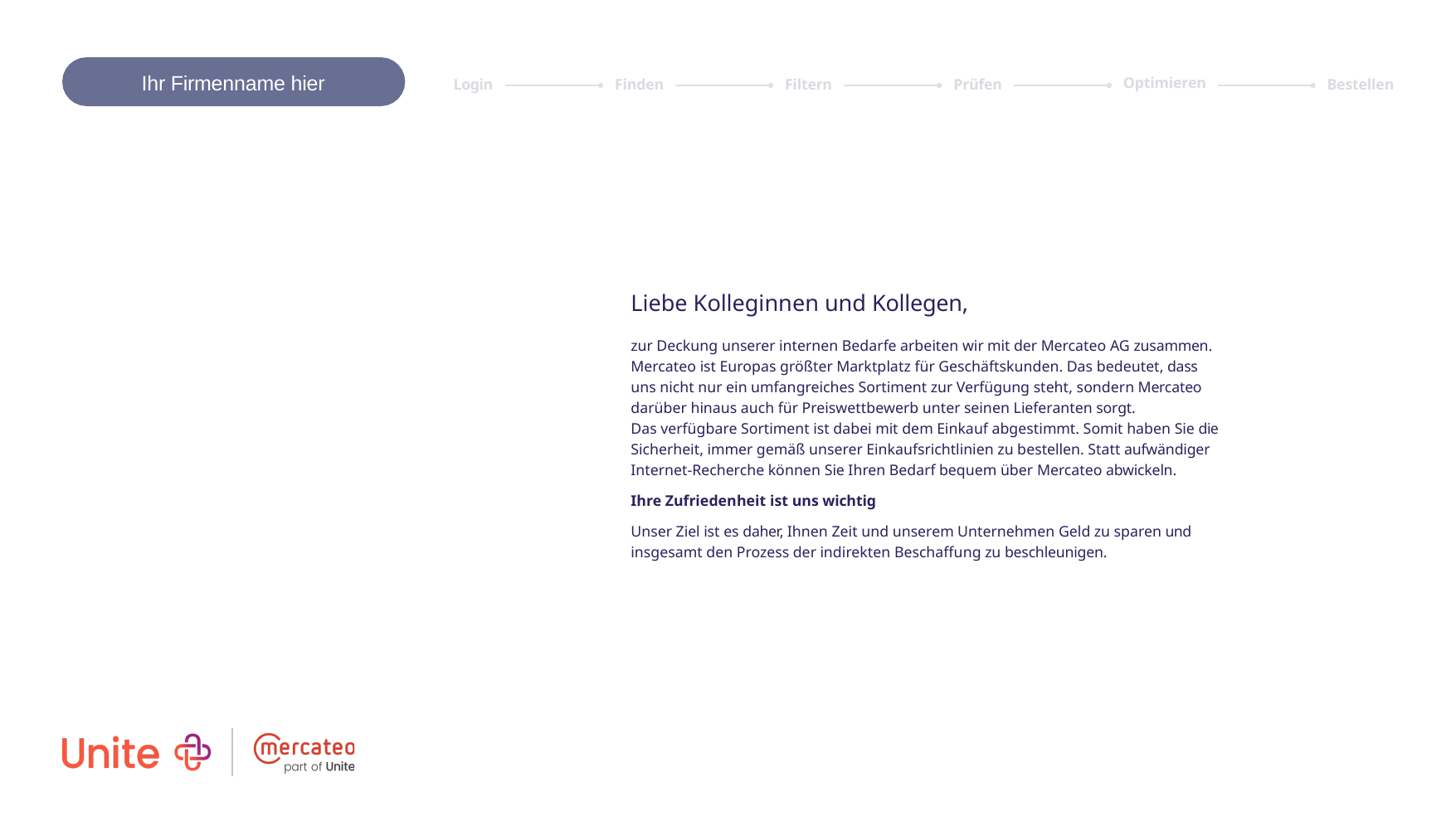

Optimieren
Login
Bestellen
Finden
Filtern
Prüfen

Liebe Kolleginnen und Kollegen,
zur Deckung unserer internen Bedarfe arbeiten wir mit der Mercateo AG zusammen. Mercateo ist Europas größter Marktplatz für Geschäftskunden. Das bedeutet, dass uns nicht nur ein umfangreiches Sortiment zur Verfügung steht, sondern Mercateo darüber hinaus auch für Preiswettbewerb unter seinen Lieferanten sorgt.
Das verfügbare Sortiment ist dabei mit dem Einkauf abgestimmt. Somit haben Sie die Sicherheit, immer gemäß unserer Einkaufsrichtlinien zu bestellen. Statt aufwändiger Internet-Recherche können Sie Ihren Bedarf bequem über Mercateo abwickeln.
Ihre Zufriedenheit ist uns wichtig
Unser Ziel ist es daher, Ihnen Zeit und unserem Unternehmen Geld zu sparen und insgesamt den Prozess der indirekten Beschaffung zu beschleunigen.